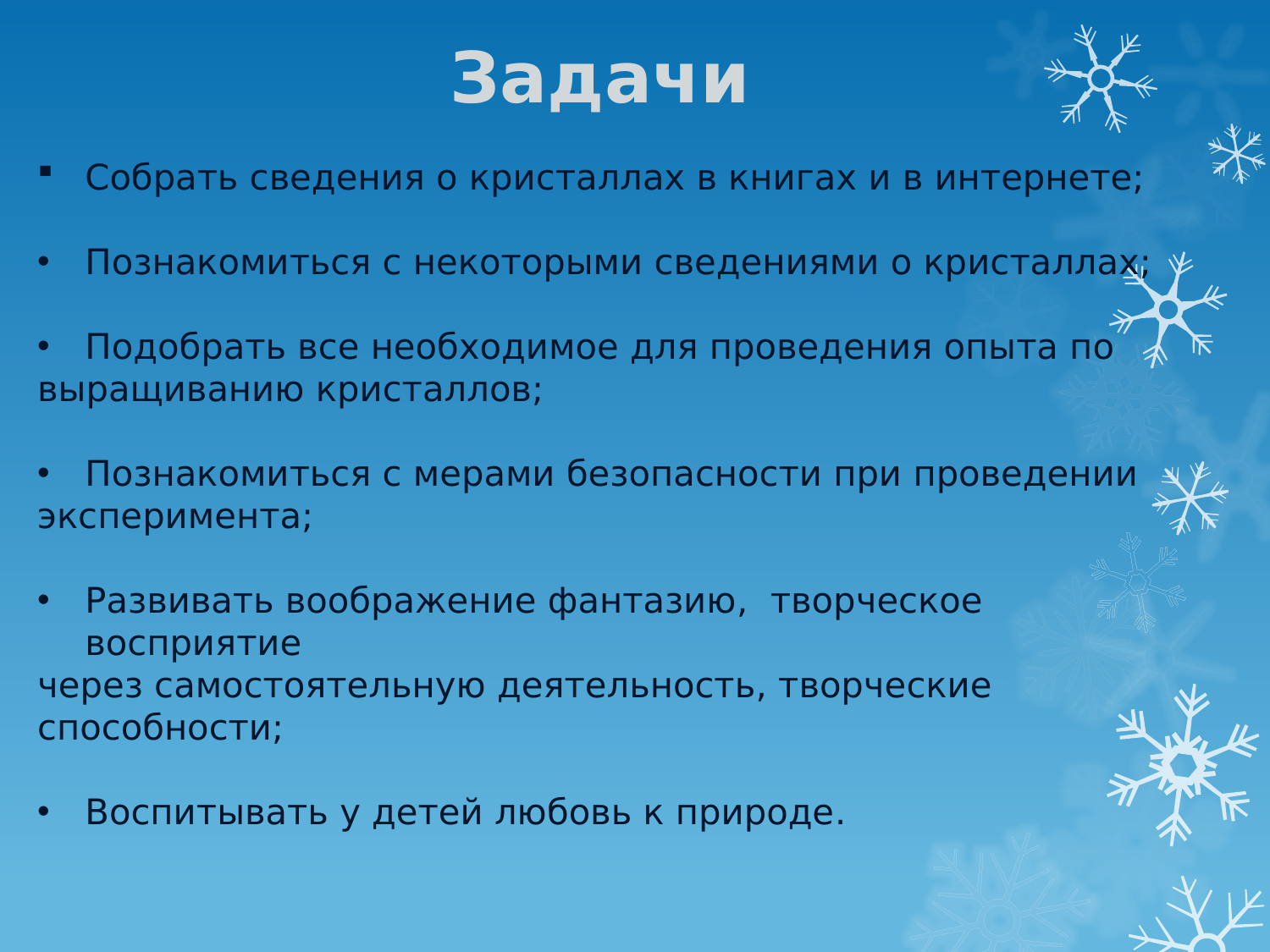

Задачи

Собрать сведения о кристаллах в книгах и в интернете;

Познакомиться с некоторыми сведениями о кристаллах;

Подобрать все необходимое для проведения опыта по
выращиванию кристаллов;

Познакомиться с мерами безопасности при проведении
эксперимента;

Развивать воображение фантазию,  творческое восприятие
через самостоятельную деятельность, творческие способности;

Воспитывать у детей любовь к природе.